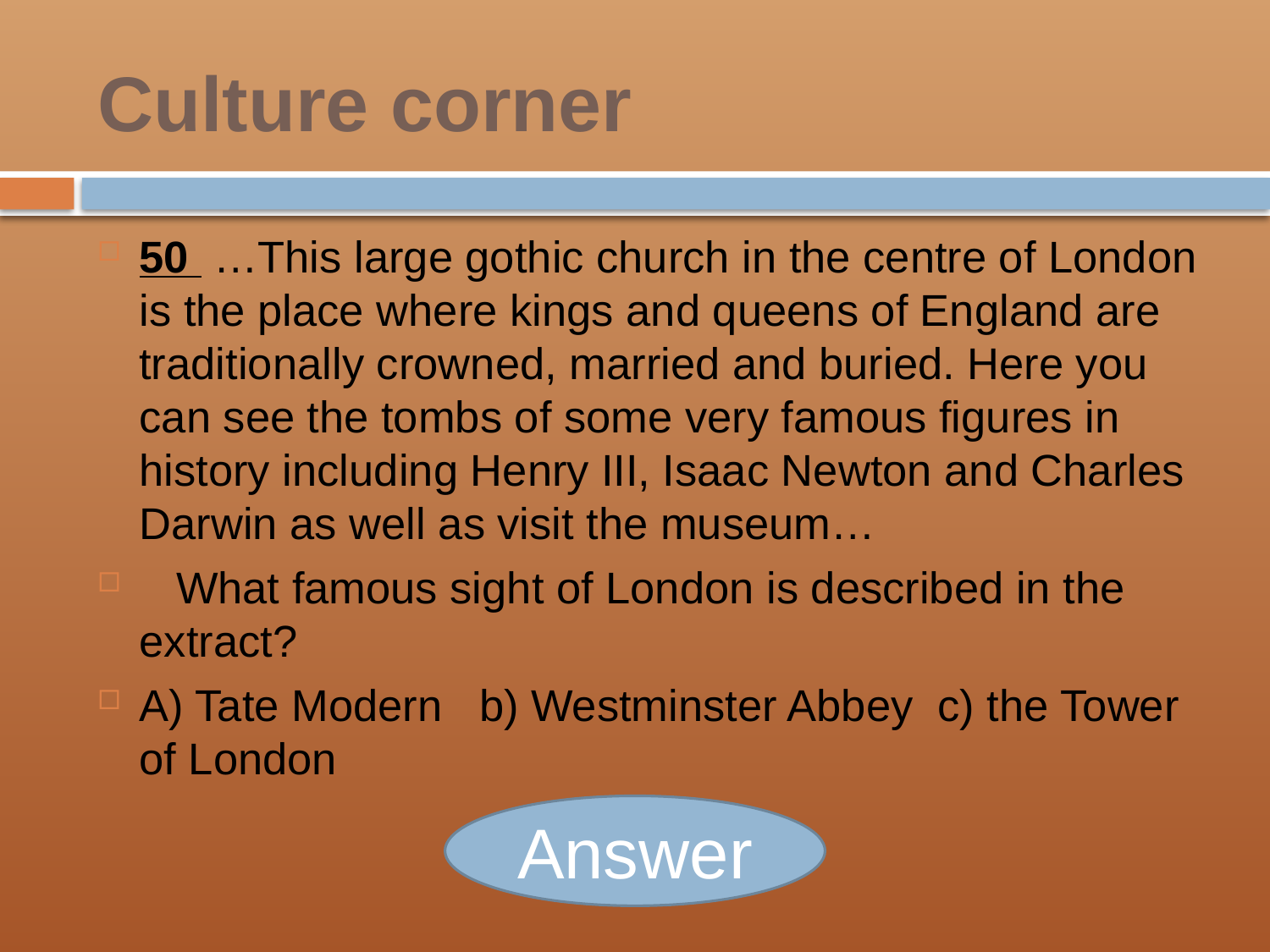

# Culture corner
50  …This large gothic church in the centre of London is the place where kings and queens of England are traditionally crowned, married and buried. Here you can see the tombs of some very famous figures in history including Henry III, Isaac Newton and Charles Darwin as well as visit the museum…
   What famous sight of London is described in the extract?
A) Tate Modern   b) Westminster Abbey  c) the Tower of London
Answer